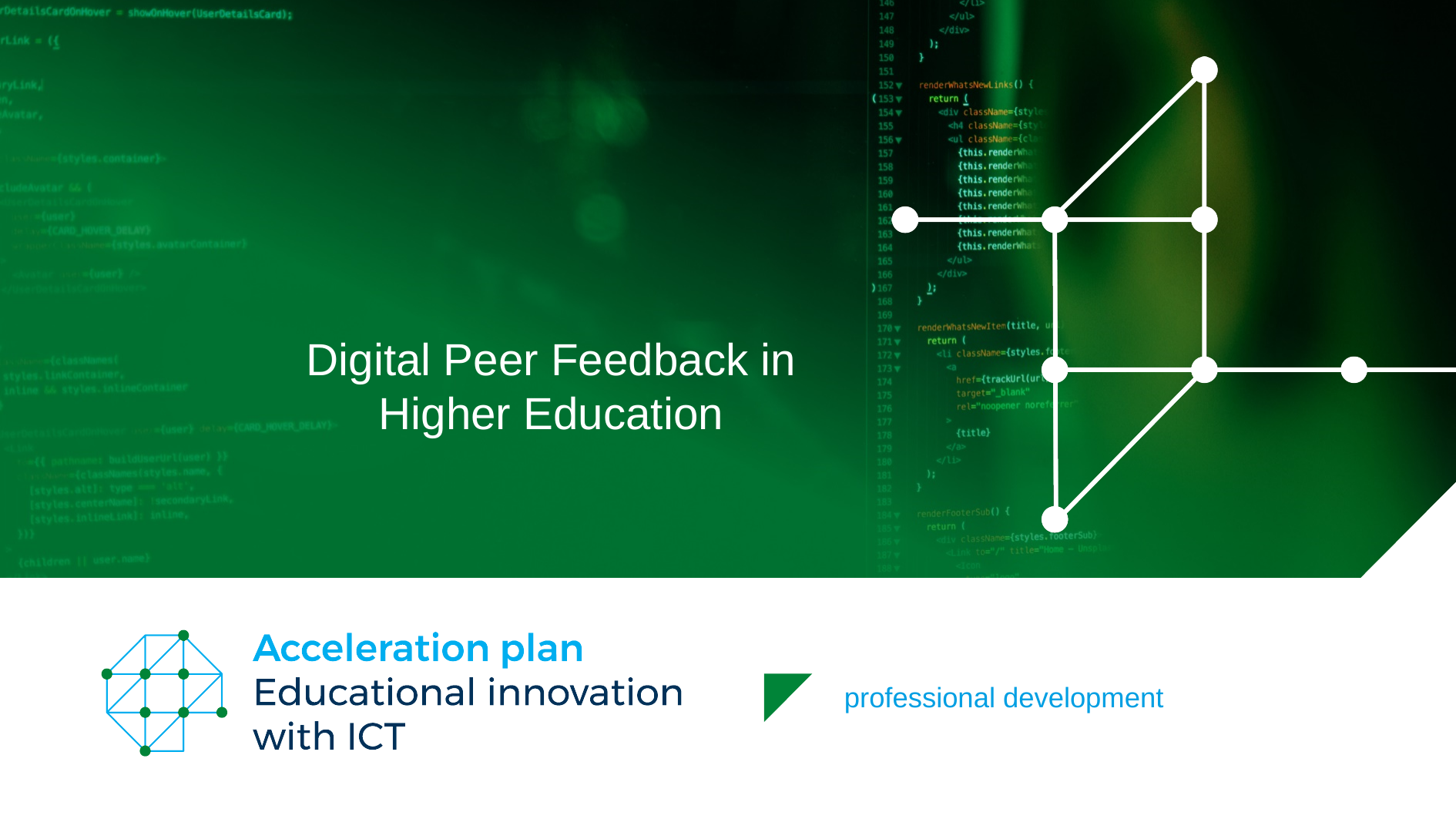

# Digital Peer Feedback in Higher Education